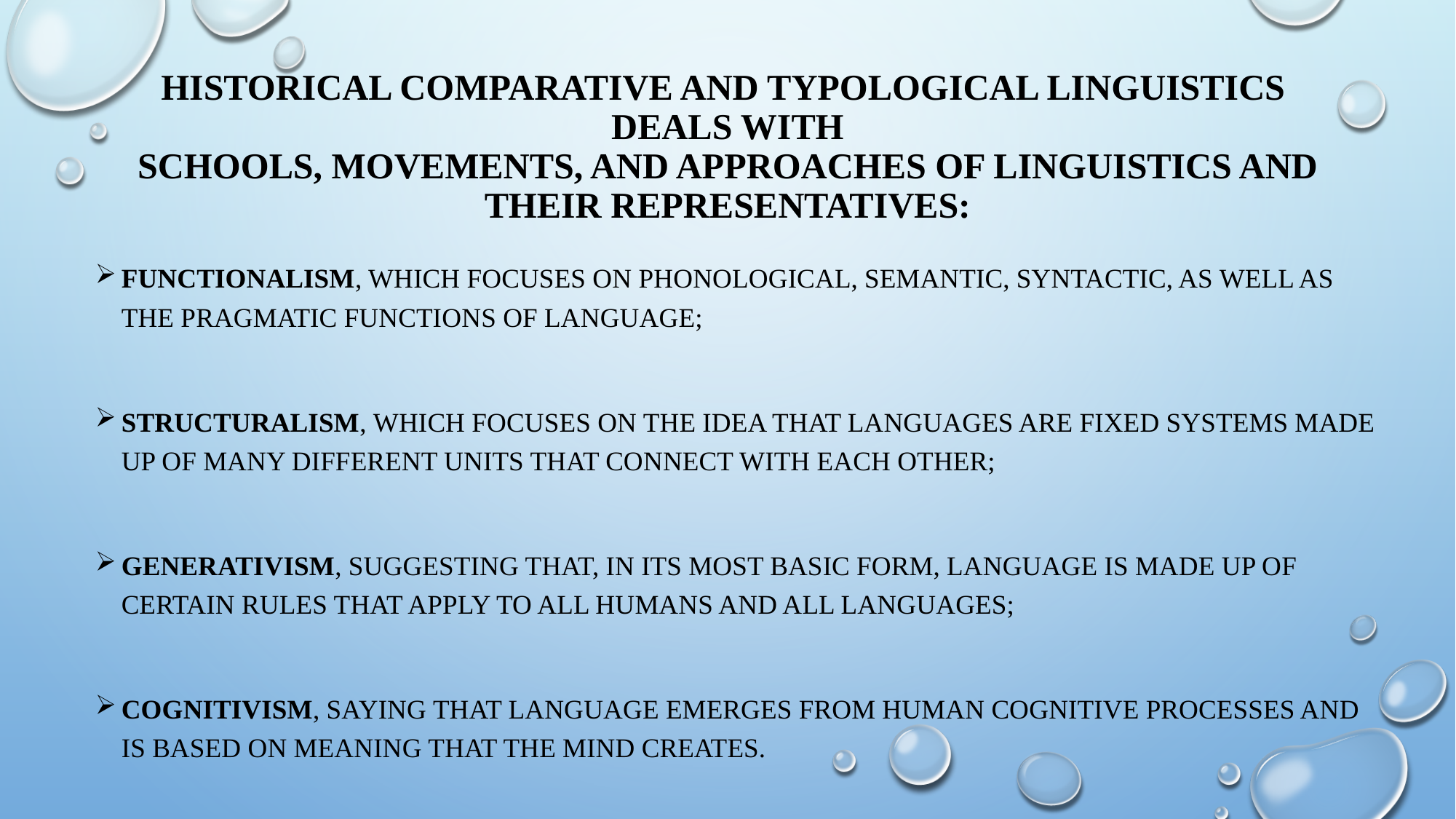

# Historical Comparative and Typological Linguistics deals with schools, movements, and approaches of linguistics and their representatives:
Functionalism, which focuses on phonological, semantic, syntactic, as well as the pragmatic functions of language;

Structuralism, which focuses on the idea that languages are fixed systems made up of many different units that connect with each other;

Generativism, suggesting that, in its most basic form, language is made up of certain rules that apply to all humans and all languages;

Cognitivism, saying that language emerges from human cognitive processes and is based on meaning that the mind creates.